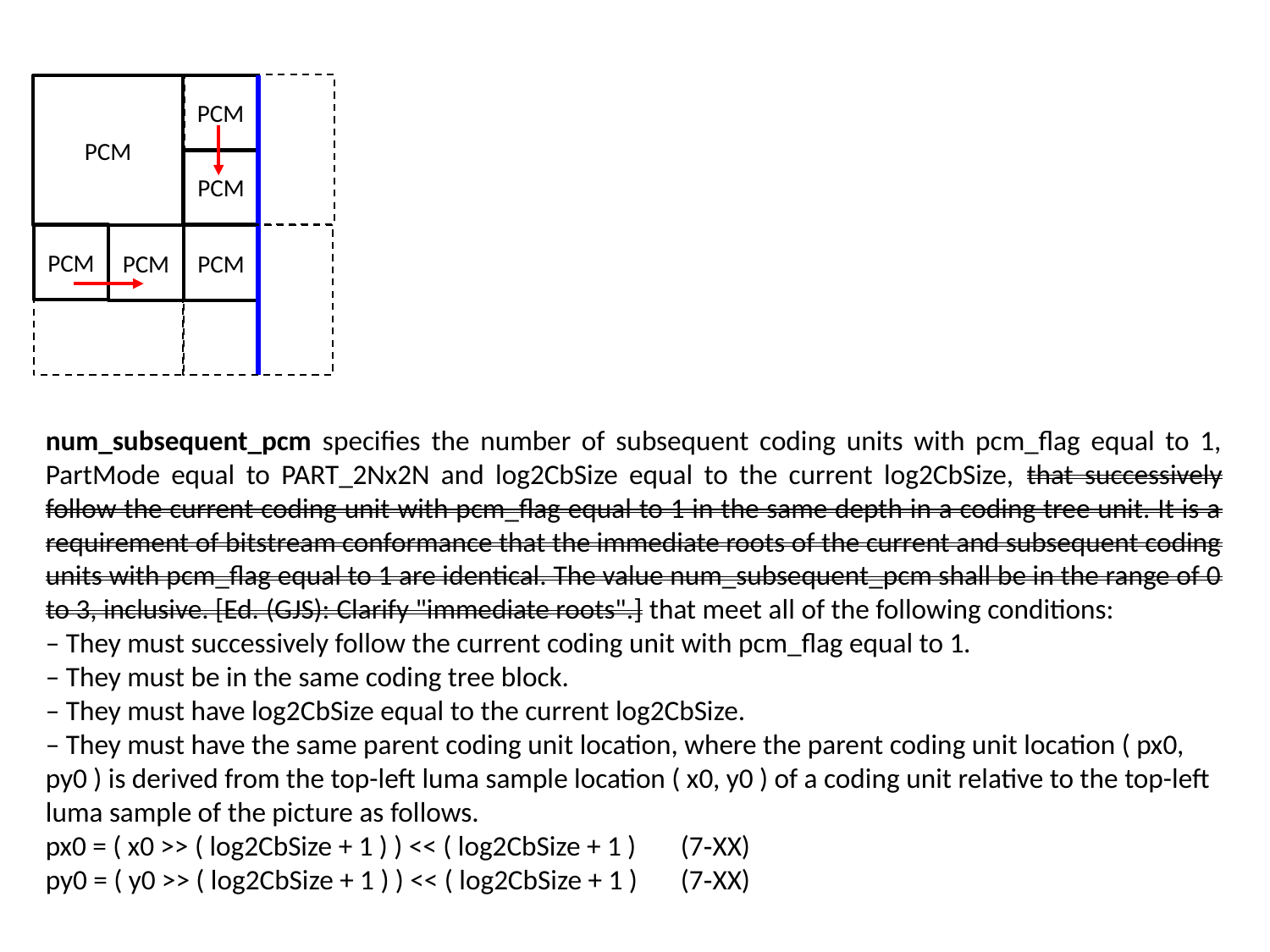

PCM
PCM
PCM
PCM

PCM
PCM
num_subsequent_pcm specifies the number of subsequent coding units with pcm_flag equal to 1, PartMode equal to PART_2Nx2N and log2CbSize equal to the current log2CbSize, that successively follow the current coding unit with pcm_flag equal to 1 in the same depth in a coding tree unit. It is a requirement of bitstream conformance that the immediate roots of the current and subsequent coding units with pcm_flag equal to 1 are identical. The value num_subsequent_pcm shall be in the range of 0 to 3, inclusive. [Ed. (GJS): Clarify "immediate roots".] that meet all of the following conditions:
– They must successively follow the current coding unit with pcm_flag equal to 1.
– They must be in the same coding tree block.
– They must have log2CbSize equal to the current log2CbSize.
– They must have the same parent coding unit location, where the parent coding unit location ( px0, py0 ) is derived from the top-left luma sample location ( x0, y0 ) of a coding unit relative to the top-left luma sample of the picture as follows.
px0 = ( x0 >> ( log2CbSize + 1 ) ) << ( log2CbSize + 1 )	(7‑XX)
py0 = ( y0 >> ( log2CbSize + 1 ) ) << ( log2CbSize + 1 )	(7‑XX)